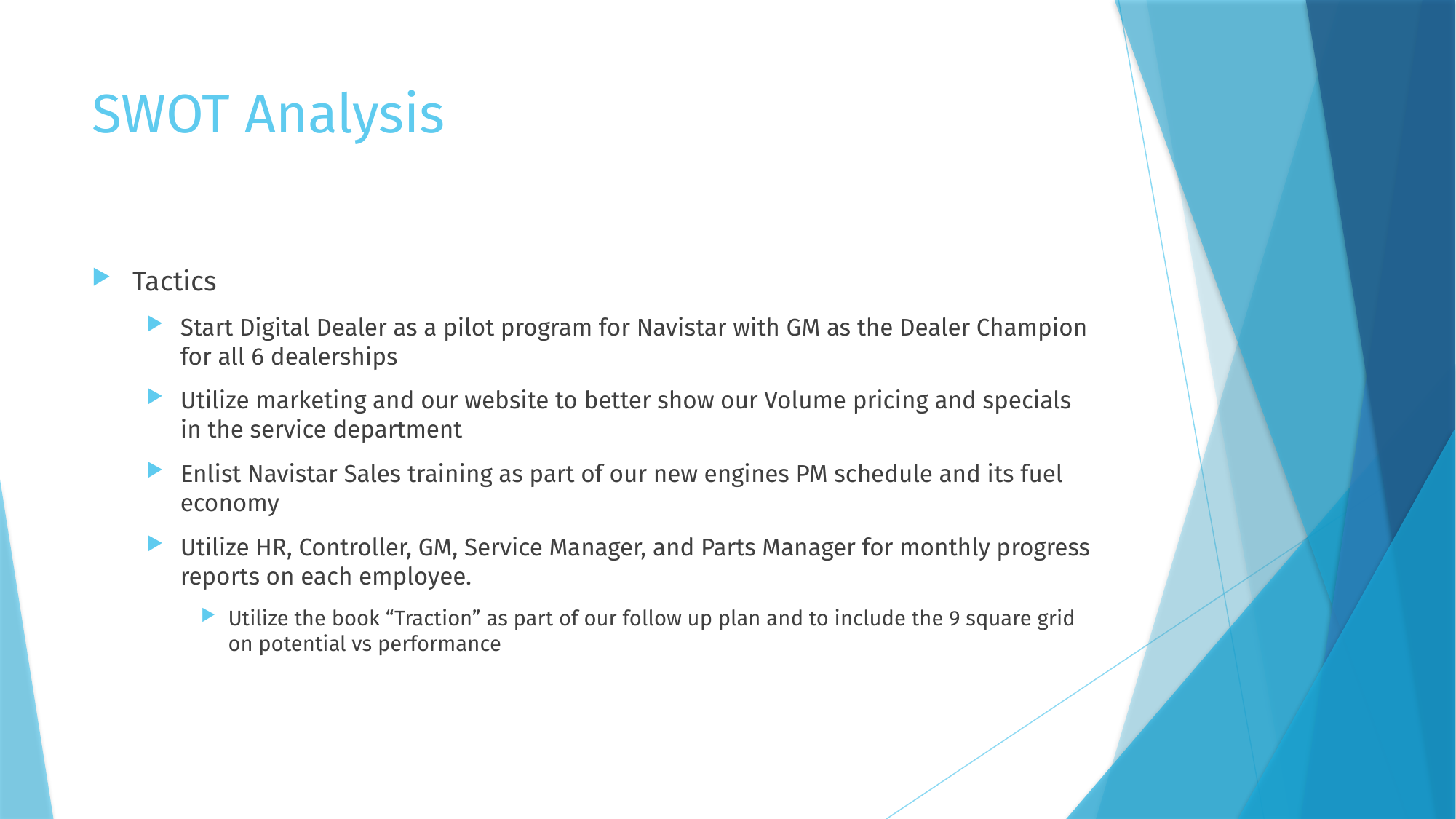

# SWOT Analysis
Tactics
Start Digital Dealer as a pilot program for Navistar with GM as the Dealer Champion for all 6 dealerships
Utilize marketing and our website to better show our Volume pricing and specials in the service department
Enlist Navistar Sales training as part of our new engines PM schedule and its fuel economy
Utilize HR, Controller, GM, Service Manager, and Parts Manager for monthly progress reports on each employee.
Utilize the book “Traction” as part of our follow up plan and to include the 9 square grid on potential vs performance